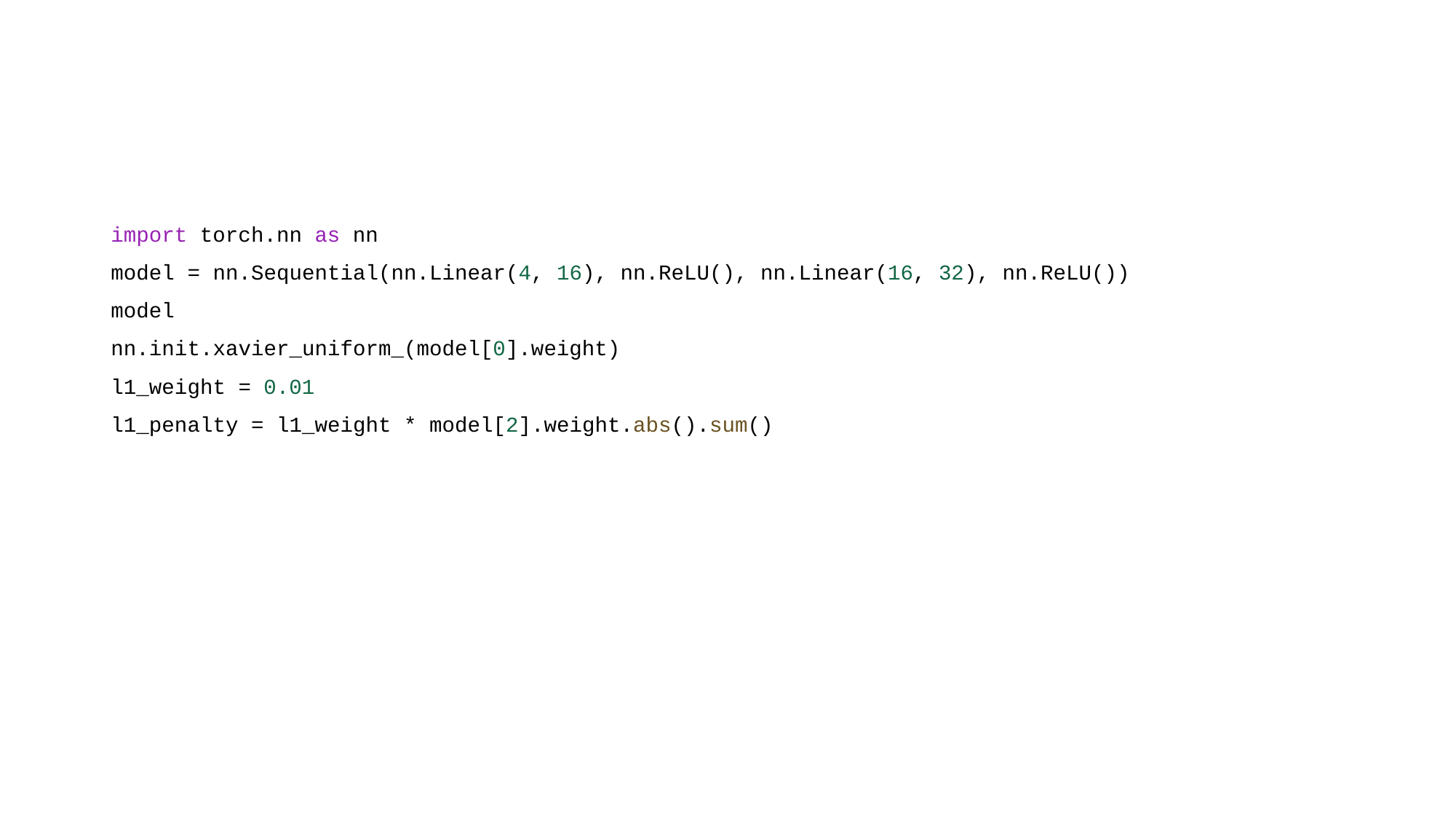

#
import torch.nn as nn
model = nn.Sequential(nn.Linear(4, 16), nn.ReLU(), nn.Linear(16, 32), nn.ReLU())
model
nn.init.xavier_uniform_(model[0].weight)
l1_weight = 0.01
l1_penalty = l1_weight * model[2].weight.abs().sum()